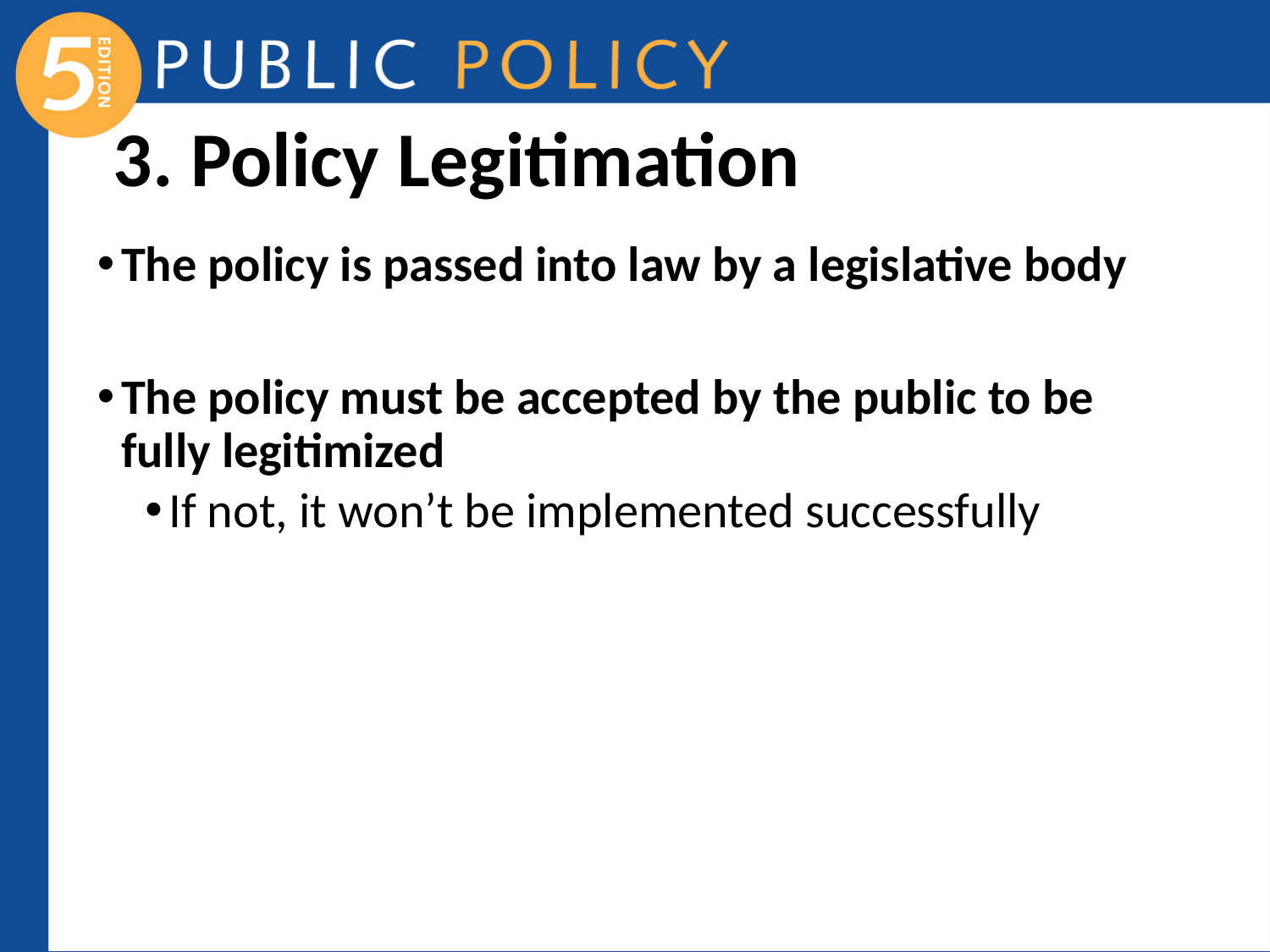

# 3. Policy Legitimation
The policy is passed into law by a legislative body

The policy must be accepted by the public to be fully legitimized
If not, it won’t be implemented successfully